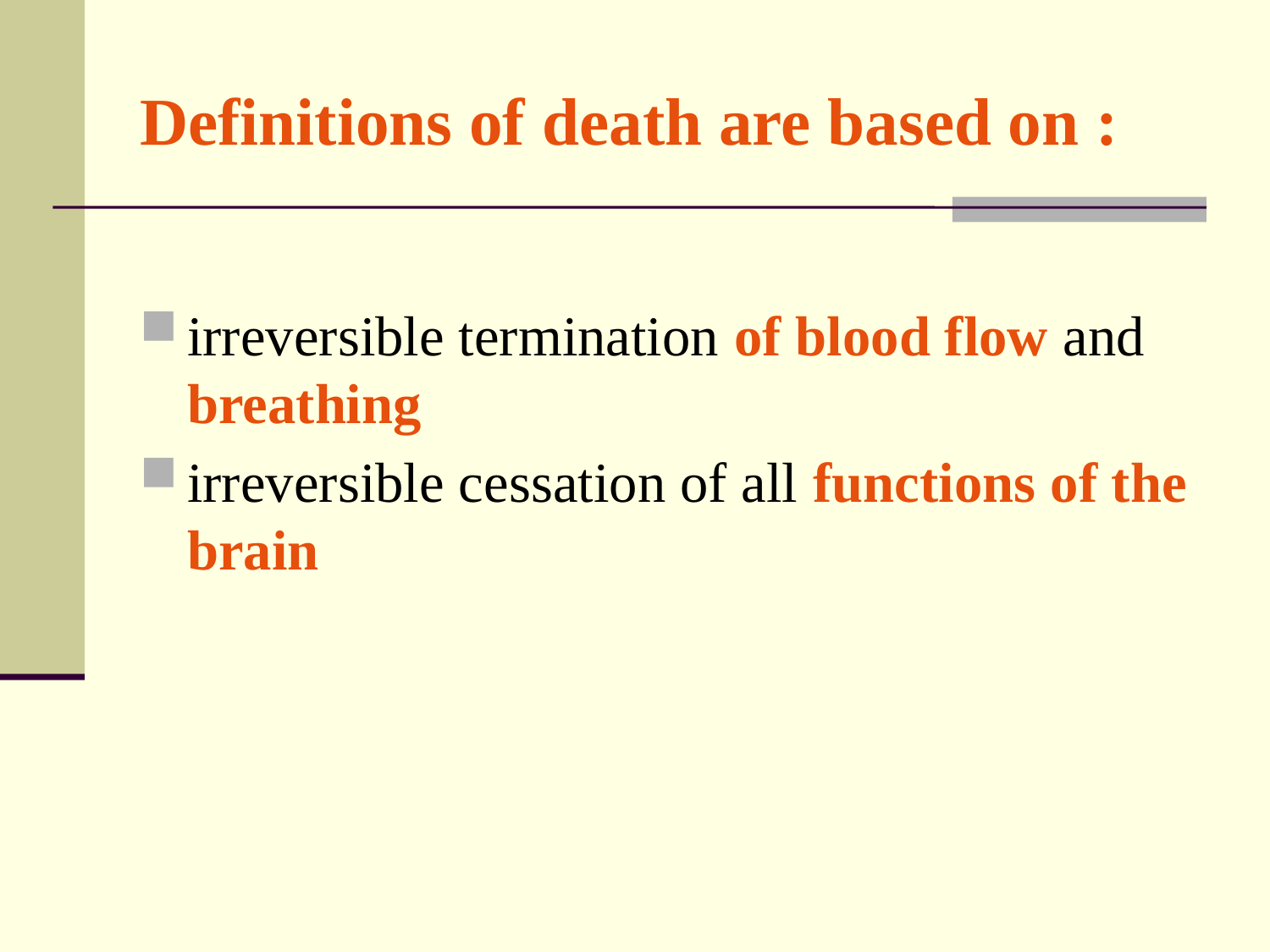

# Definitions of death are based on :

irreversible termination of blood flow and breathing
irreversible cessation of all functions of the brain